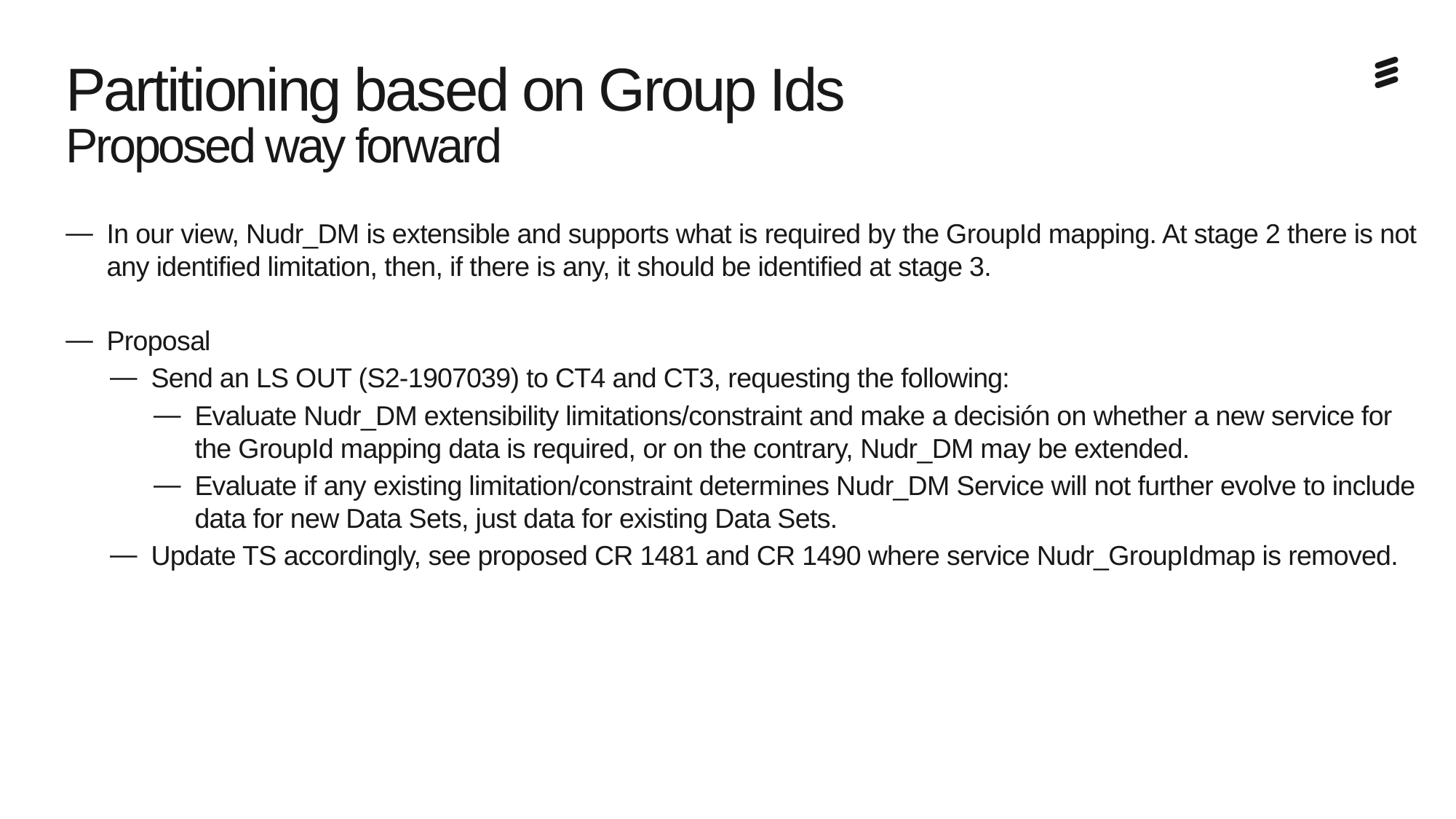

# Partitioning based on Group Ids Proposed way forward
In our view, Nudr_DM is extensible and supports what is required by the GroupId mapping. At stage 2 there is not any identified limitation, then, if there is any, it should be identified at stage 3.

Proposal
Send an LS OUT (S2-1907039) to CT4 and CT3, requesting the following:
Evaluate Nudr_DM extensibility limitations/constraint and make a decisión on whether a new service for the GroupId mapping data is required, or on the contrary, Nudr_DM may be extended.
Evaluate if any existing limitation/constraint determines Nudr_DM Service will not further evolve to include data for new Data Sets, just data for existing Data Sets.
Update TS accordingly, see proposed CR 1481 and CR 1490 where service Nudr_GroupIdmap is removed.